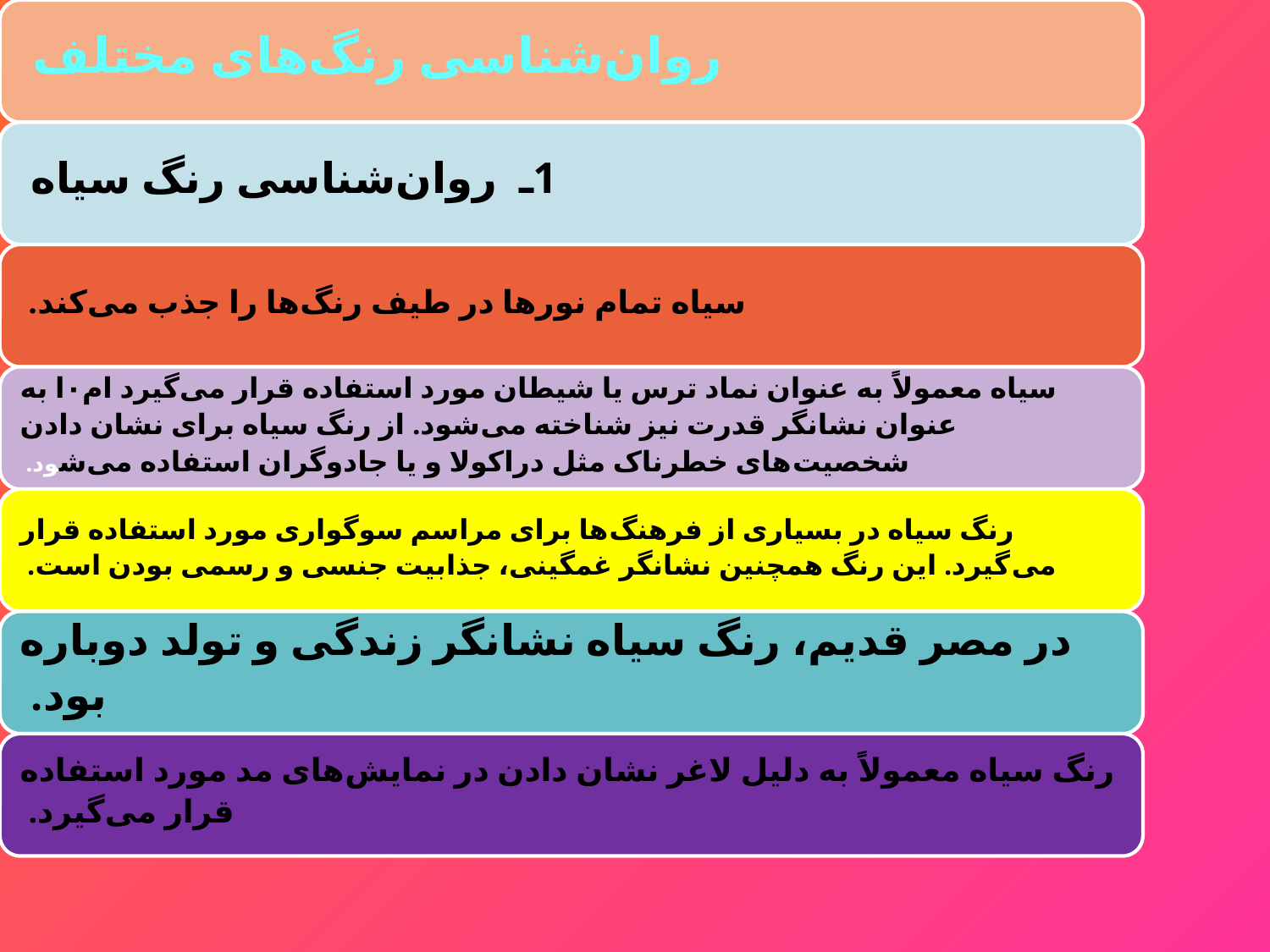

روان‌شناسی رنگ‌های مختلف
1ـ  روان‌شناسی رنگ سیاه
سیاه تمام نورها در طیف رنگ‌ها را جذب می‌کند.
رنگ سیاه در بسیاری از فرهنگ‌ها برای مراسم سوگواری مورد استفاده قرار می‌گیرد. این رنگ همچنین نشانگر غمگینی، جذابیت جنسی و رسمی بودن است.
در مصر قدیم، رنگ سیاه نشانگر زندگی و تولد دوباره بود.
#